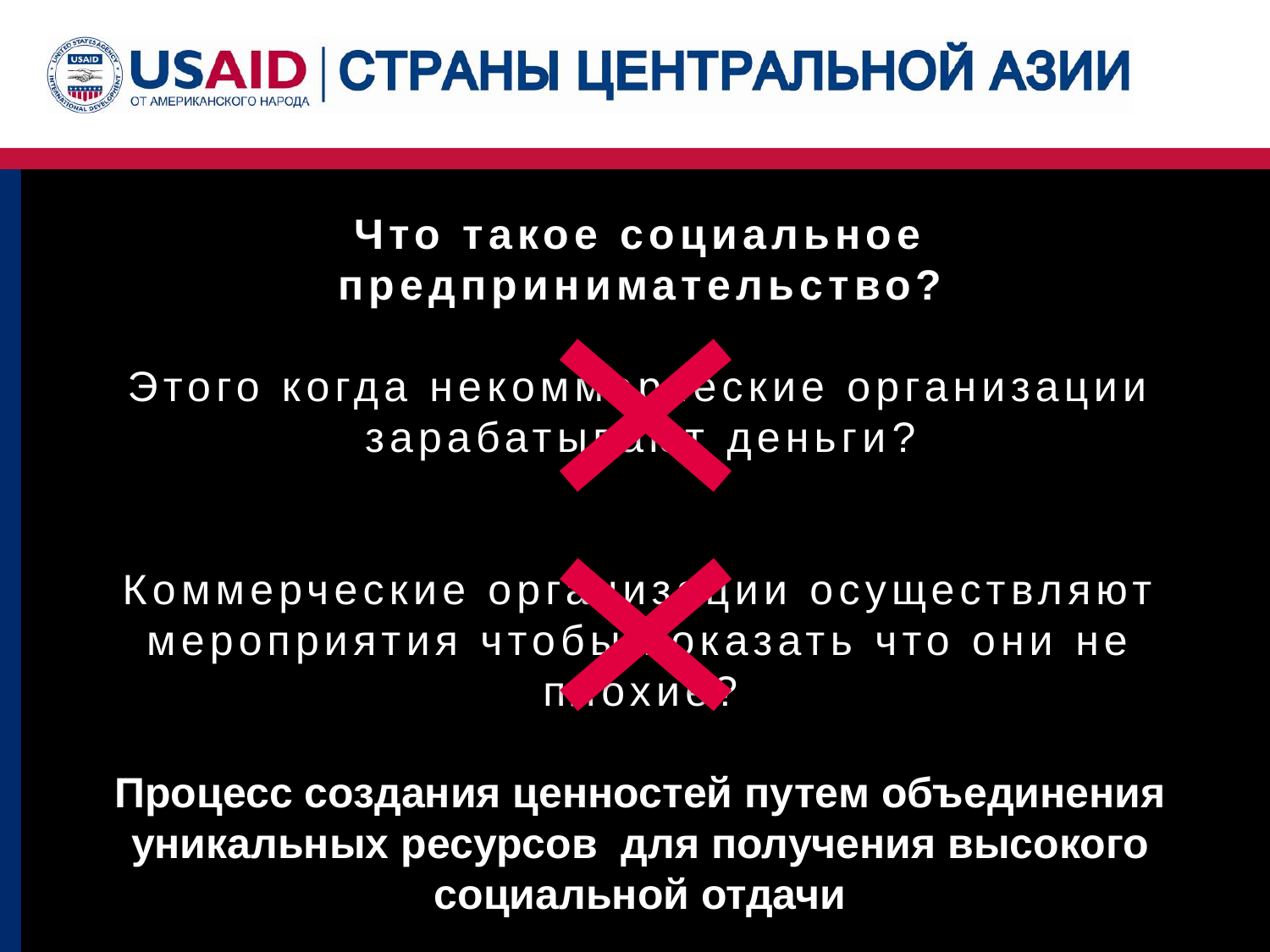

Что такое социальное предпринимательство?

Этого когда некоммерческие организации зарабатывают деньги?

Коммерческие организации осуществляют мероприятия чтобы показать что они не плохие?

Процесс создания ценностей путем объединения уникальных ресурсов  для получения высокого социальной отдачи